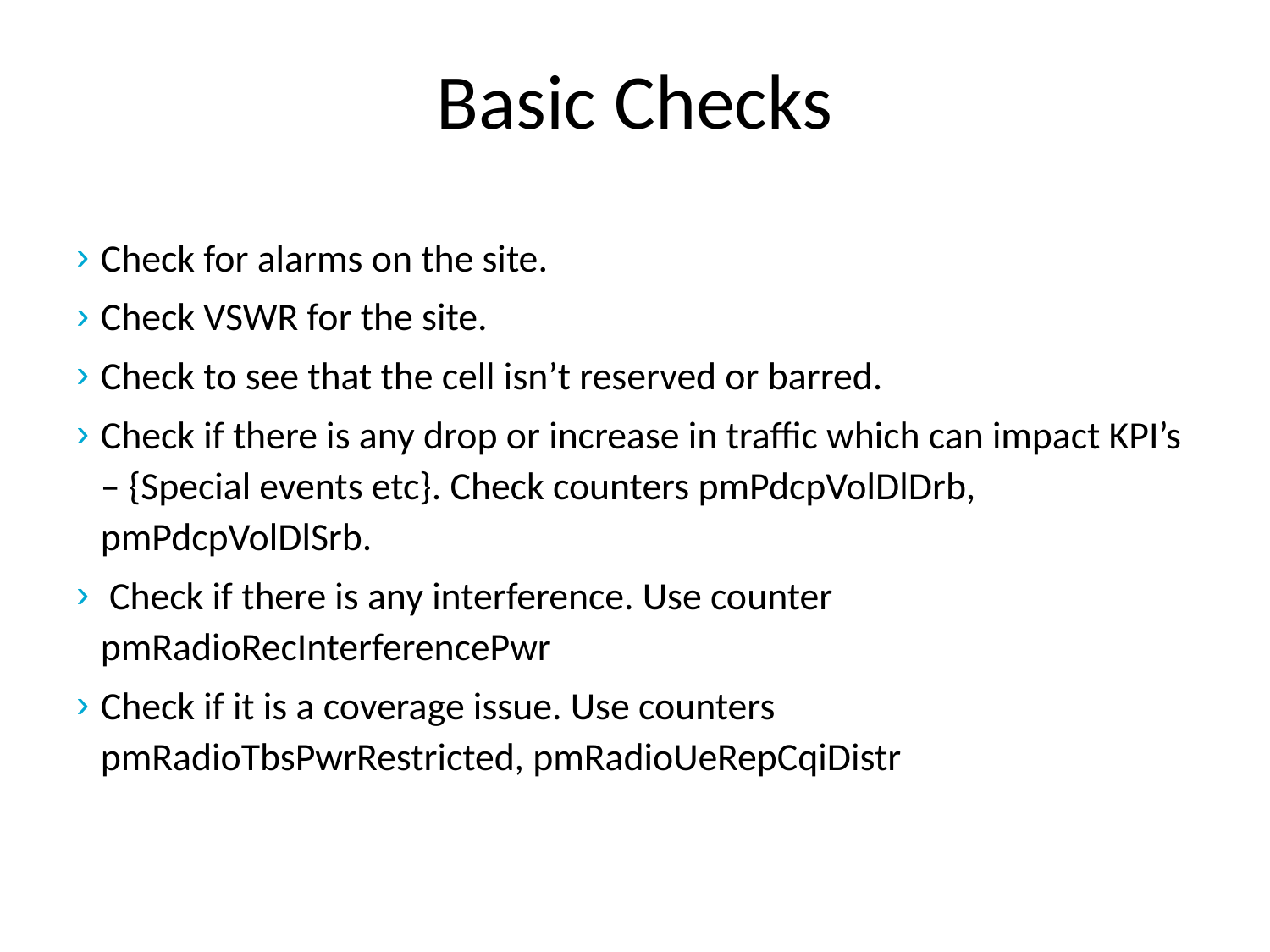

# Basic Checks
Check for alarms on the site.
Check VSWR for the site.
Check to see that the cell isn’t reserved or barred.
Check if there is any drop or increase in traffic which can impact KPI’s – {Special events etc}. Check counters pmPdcpVolDlDrb, pmPdcpVolDlSrb.
 Check if there is any interference. Use counter pmRadioRecInterferencePwr
Check if it is a coverage issue. Use counters pmRadioTbsPwrRestricted, pmRadioUeRepCqiDistr